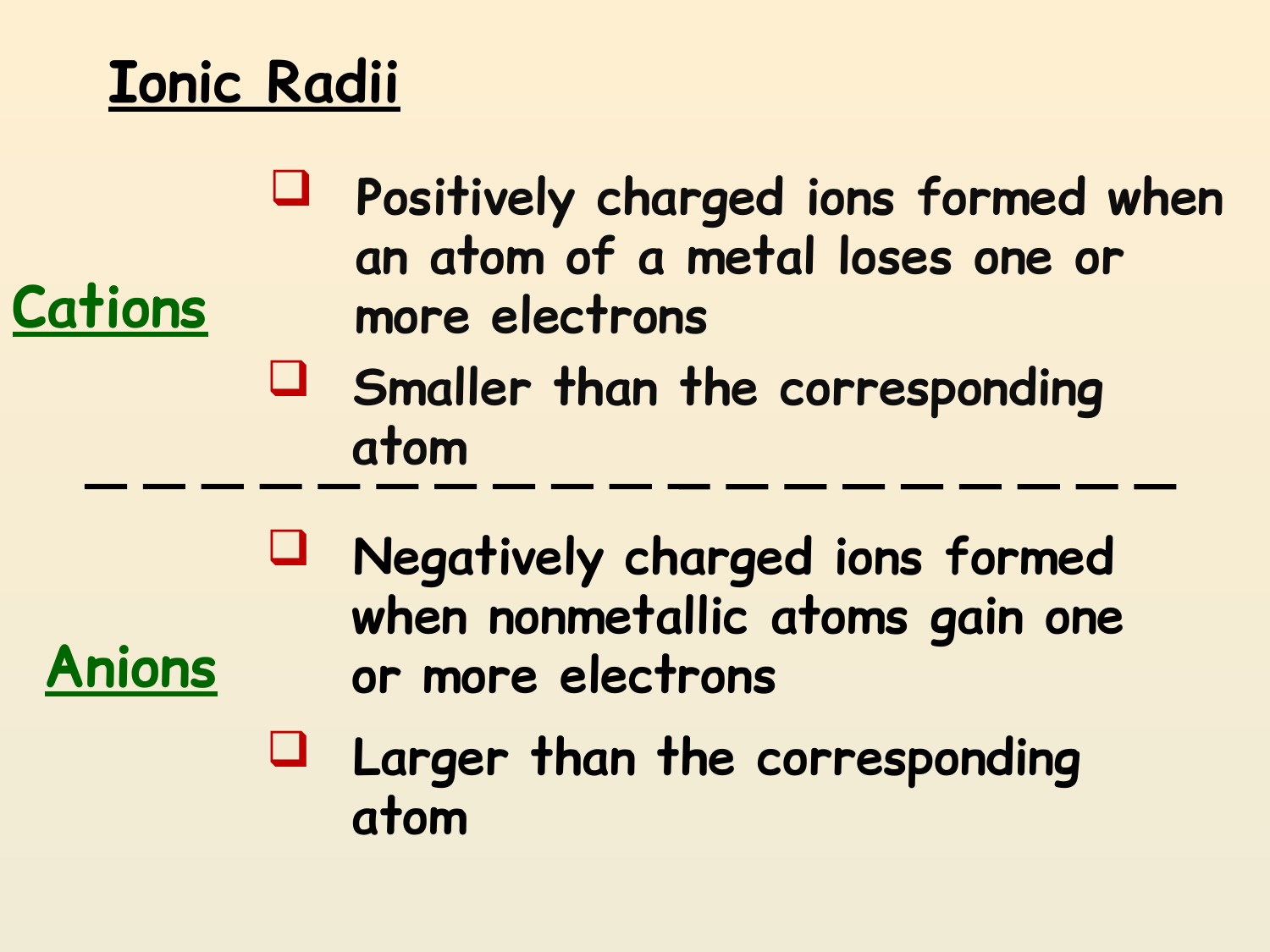

# Ionic Radii
  Positively charged ions formed when
    an atom of a metal loses one or
    more electrons
Cations
  Smaller than the corresponding
    atom
  Negatively charged ions formed
    when nonmetallic atoms gain one
    or more electrons
Anions
  Larger than the corresponding
    atom